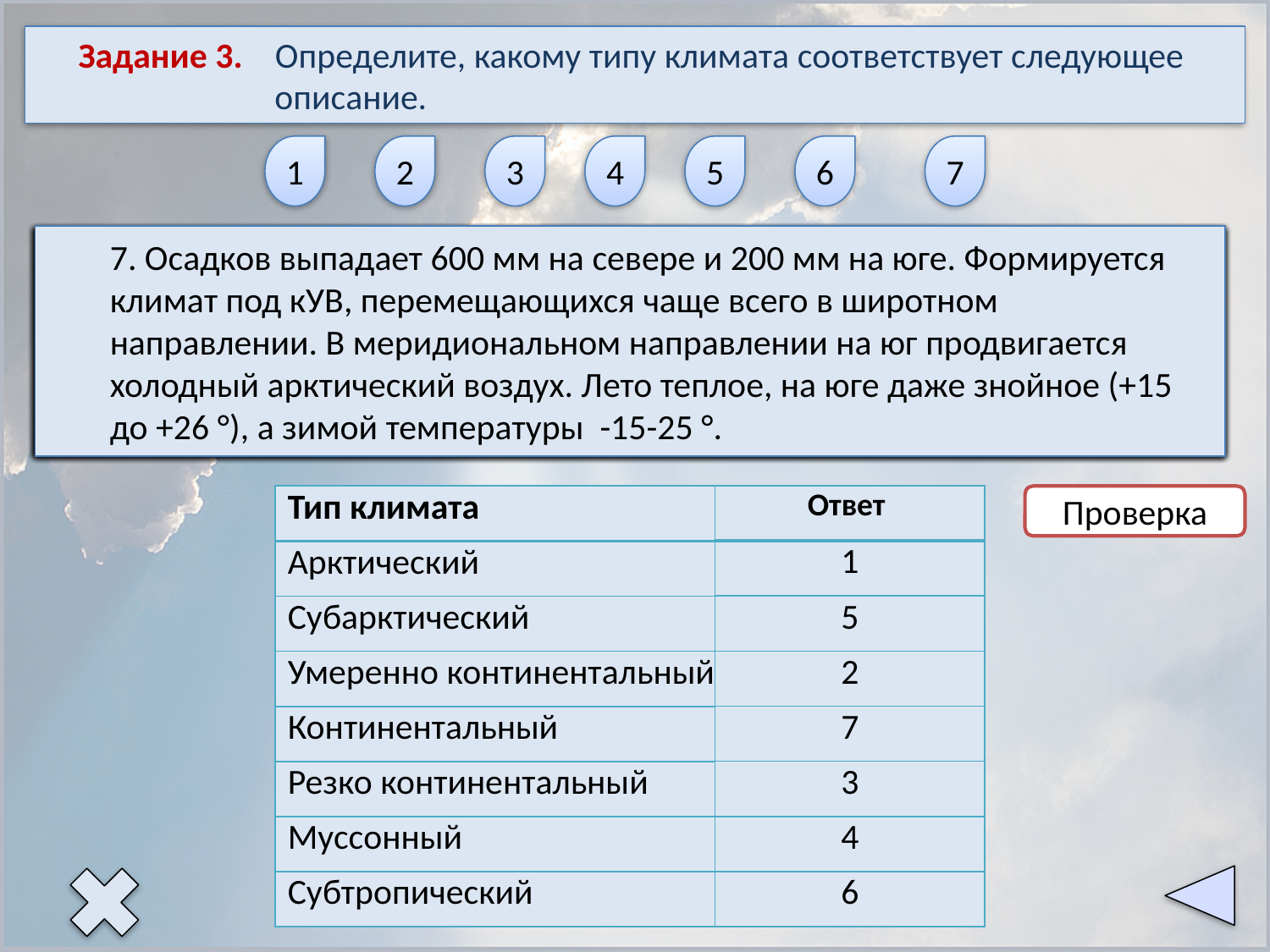

Задание 3.    Определите, какому типу климата соответствует следующее  описание.
1
2
3
4
5
6
7
1. Долгая холодная зима со средними  температурами  -25 -30° сменяется холодным коротким летом, когда температура  не превышает+5°. Осадков выпадает мало, не более 300мм, в основном в виде снега, большую часть года покрывающего землю.
2. Западный перенос приносит круглый год влажный воздух, а количество выпадающих осадков уменьшается к юго-востоку. Зима не очень холодная, от -4° на западе до -16° на северо-востоке. Лето умеренно теплое от +12° на севере до +22° на юге.
3. Господствующий круглый год континентальный воздух формирует климат с очень холодной зимой (-25-45°), солнечной, морозной и малоснежной. Лето солнечное и теплое (+13+20°), осадков выпадает немного , менее 500мм.
4. Резко различающиеся по своим свойствам воздушные массы формируют сильно отличающуюся по сезонам погоду. Зима- холодная   (-15-25°), солнечная и малоснежная; лето – облачное, с большим количеством осадков и прохладное (+10+20°). Осадки в основном выпадают летом под влиянием морского  воздуха и циклонов.
5. Зимой с северо-восточными ветрами сюда приходят арктические воздушные  массы, а летом западные ветры приносят умеренные воздушные массы. Зима холодная, особенно в восточной части, где наблюдаются самые низкие температуры во всем северном полушарии.
Количество осадков уменьшается с запада на восток.
6. Формируется под воздействием морского тропического воздуха, приходящего с Черного моря. Отличается теплой зимой (+1°  +6°), теплым летом  (+22° +24°) и большим количеством осадков  (до 1000мм).
7. Осадков выпадает 600 мм на севере и 200 мм на юге. Формируется климат под кУВ, перемещающихся чаще всего в широтном направлении. В меридиональном направлении на юг продвигается холодный арктический воздух. Лето теплое, на юге даже знойное (+15 до +26 °), а зимой температуры  -15-25 °.
| Тип климата | Ответ |
| --- | --- |
| Арктический |  |
| Субарктический |  |
| Умеренно континентальный |  |
| Континентальный |  |
| Резко континентальный |  |
| Муссонный |  |
| Субтропический |  |
| Ответ |
| --- |
| 1 |
| 5 |
| 2 |
| 7 |
| 3 |
| 4 |
| 6 |
Проверка